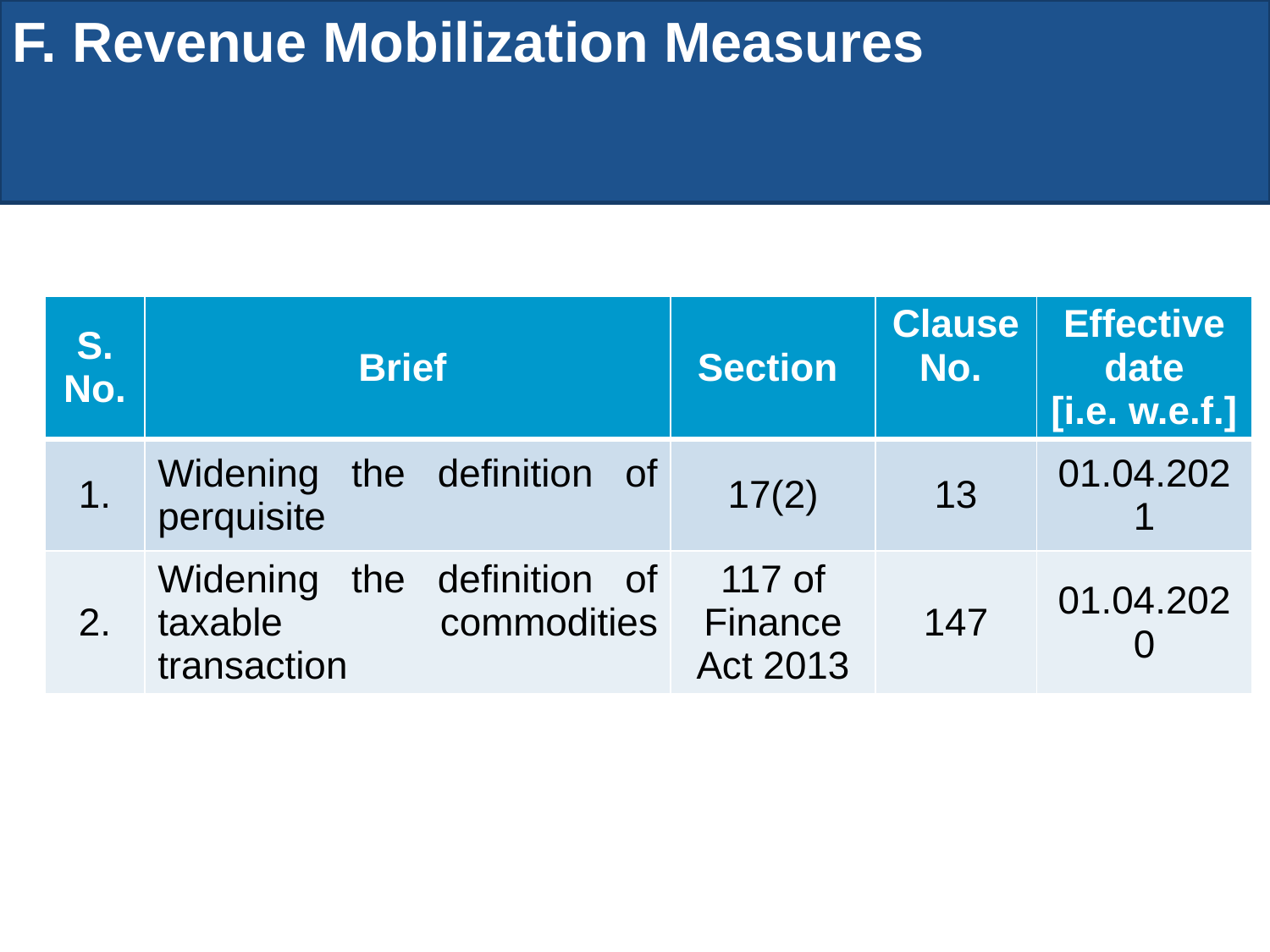

F. Revenue Mobilization Measures

| S. No. | Brief | Section | Clause No. | Effective date [i.e. w.e.f.] |
| --- | --- | --- | --- | --- |
| 1. | Widening the definition of perquisite | 17(2) | 13 | 01.04.2021 |
| 2. | Widening the definition of taxable commodities transaction | 117 of Finance Act 2013 | 147 | 01.04.2020 |
122